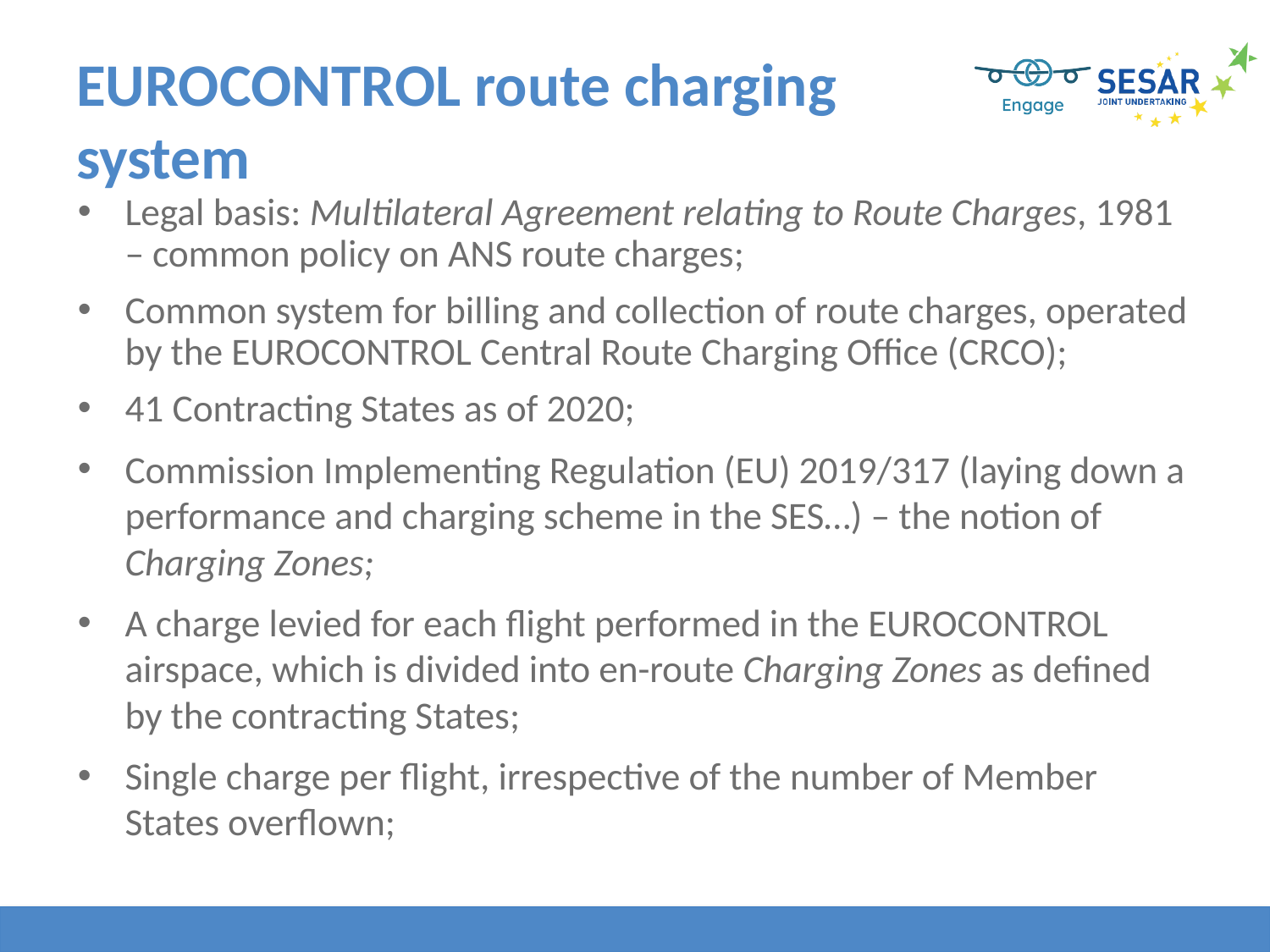

# ЕUROCONTROL route charging system
Legal basis: Multilateral Agreement relating to Route Charges, 1981 – common policy on ANS route charges;
Common system for billing and collection of route charges, operated by the EUROCONTROL Central Route Charging Office (CRCO);
41 Contracting States as of 2020;
Commission Implementing Regulation (EU) 2019/317 (laying down a performance and charging scheme in the SES…) – the notion of Charging Zones;
A charge levied for each flight performed in the EUROCONTROL airspace, which is divided into en-route Charging Zones as defined by the contracting States;
Single charge per flight, irrespective of the number of Member States overflown;